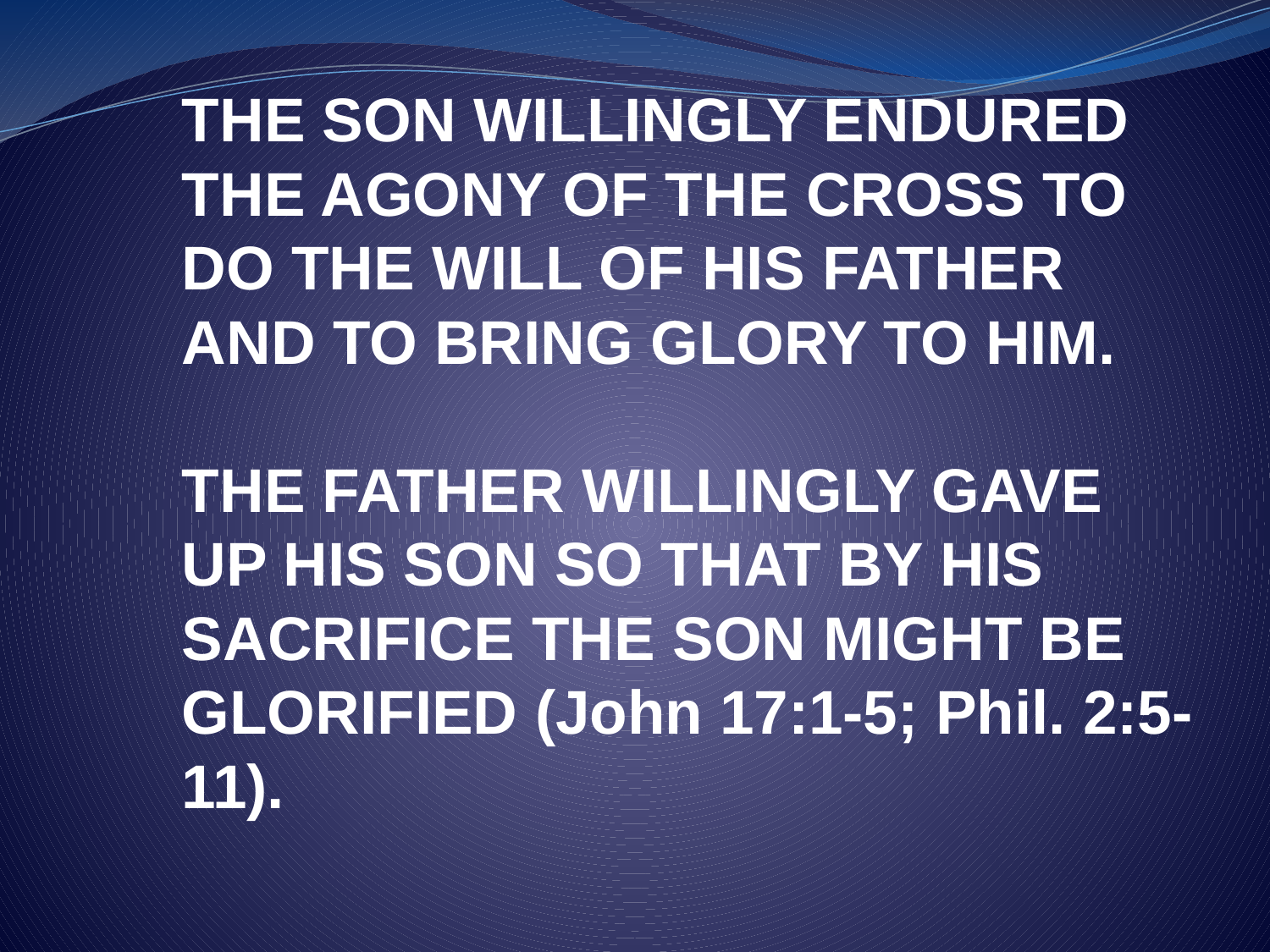

THE SON WILLINGLY ENDURED THE AGONY OF THE CROSS TO DO THE WILL OF HIS FATHER AND TO BRING GLORY TO HIM.

THE FATHER WILLINGLY GAVE UP HIS SON SO THAT BY HIS SACRIFICE THE SON MIGHT BE GLORIFIED (John 17:1-5; Phil. 2:5-11).